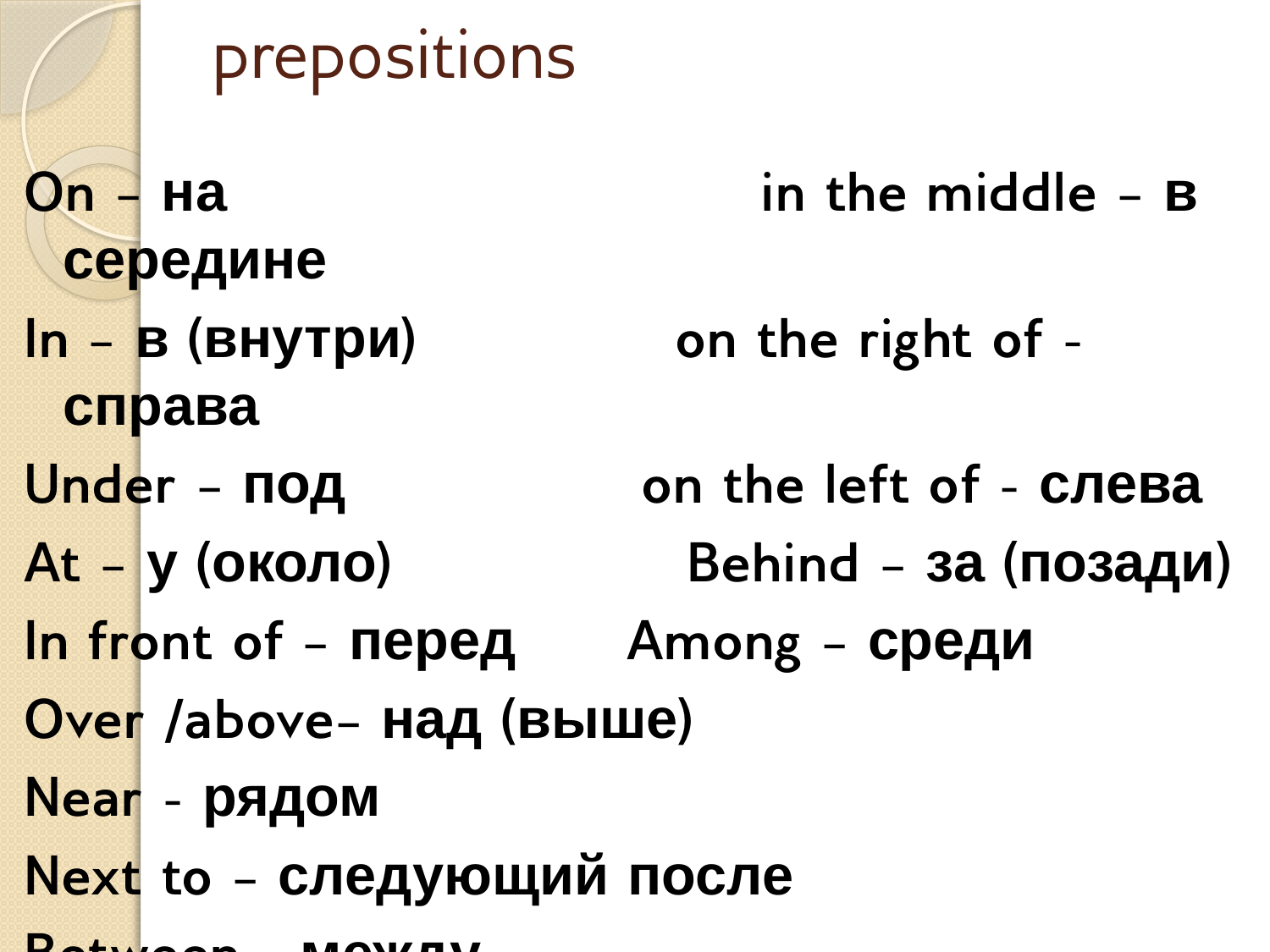

# prepositions
On – на                             in the middle – в середине
In – в (внутри)              on the right of - справа
Under – под                on the left of - слева
At – у (около)                Behind – за (позади)
In front of – перед      Among – среди
Over /above– над (выше)
Near - рядом
Next to – следующий после
Between - между